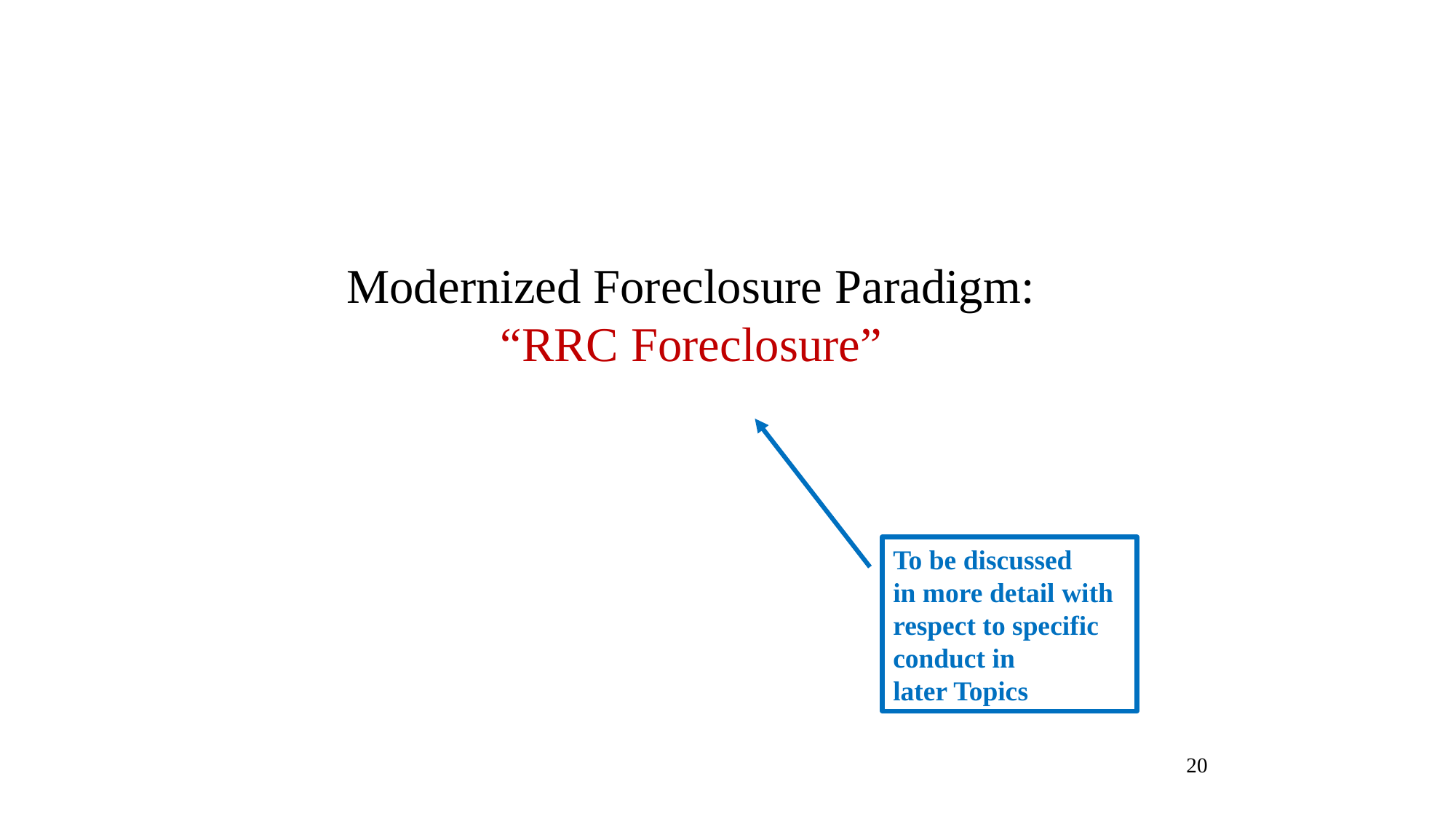

# Modernized Foreclosure Paradigm: “RRC Foreclosure”

To be discussed
in more detail with respect to specific conduct in
later Topics
20